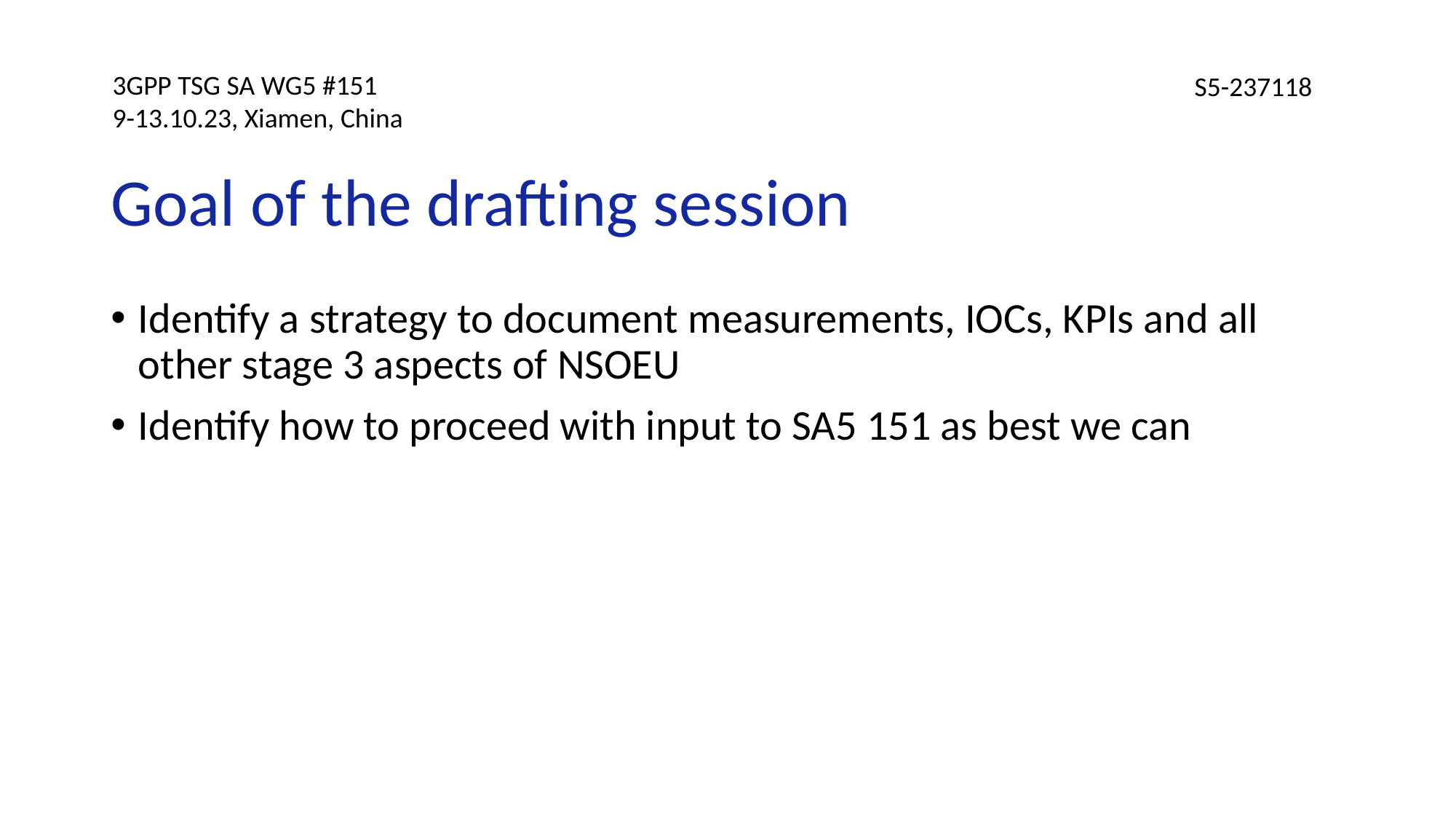

# Goal of the drafting session
Identify a strategy to document measurements, IOCs, KPIs and all other stage 3 aspects of NSOEU
Identify how to proceed with input to SA5 151 as best we can